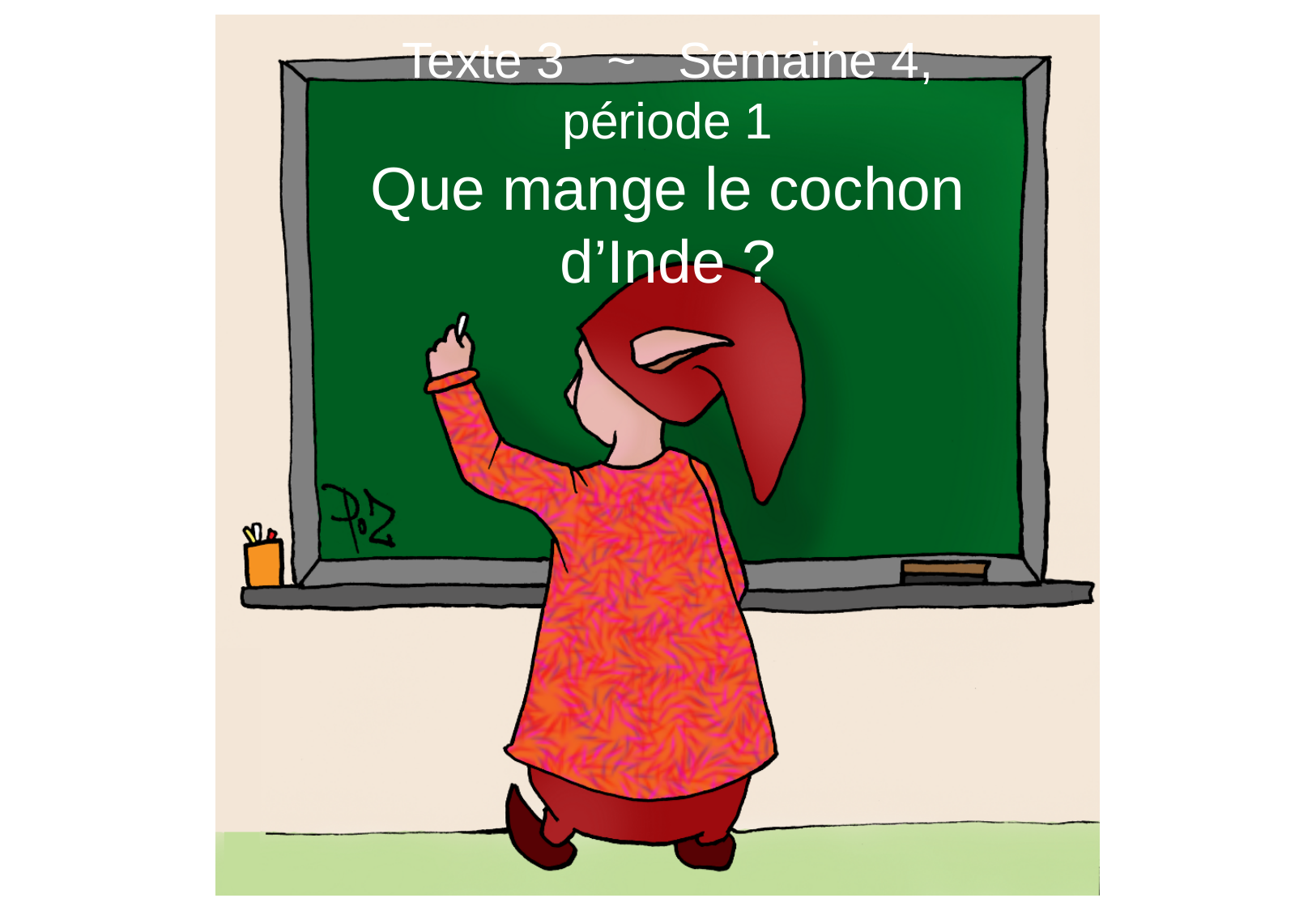

Texte 3   ~   Semaine 4, période 1
Que mange le cochon d’Inde ?